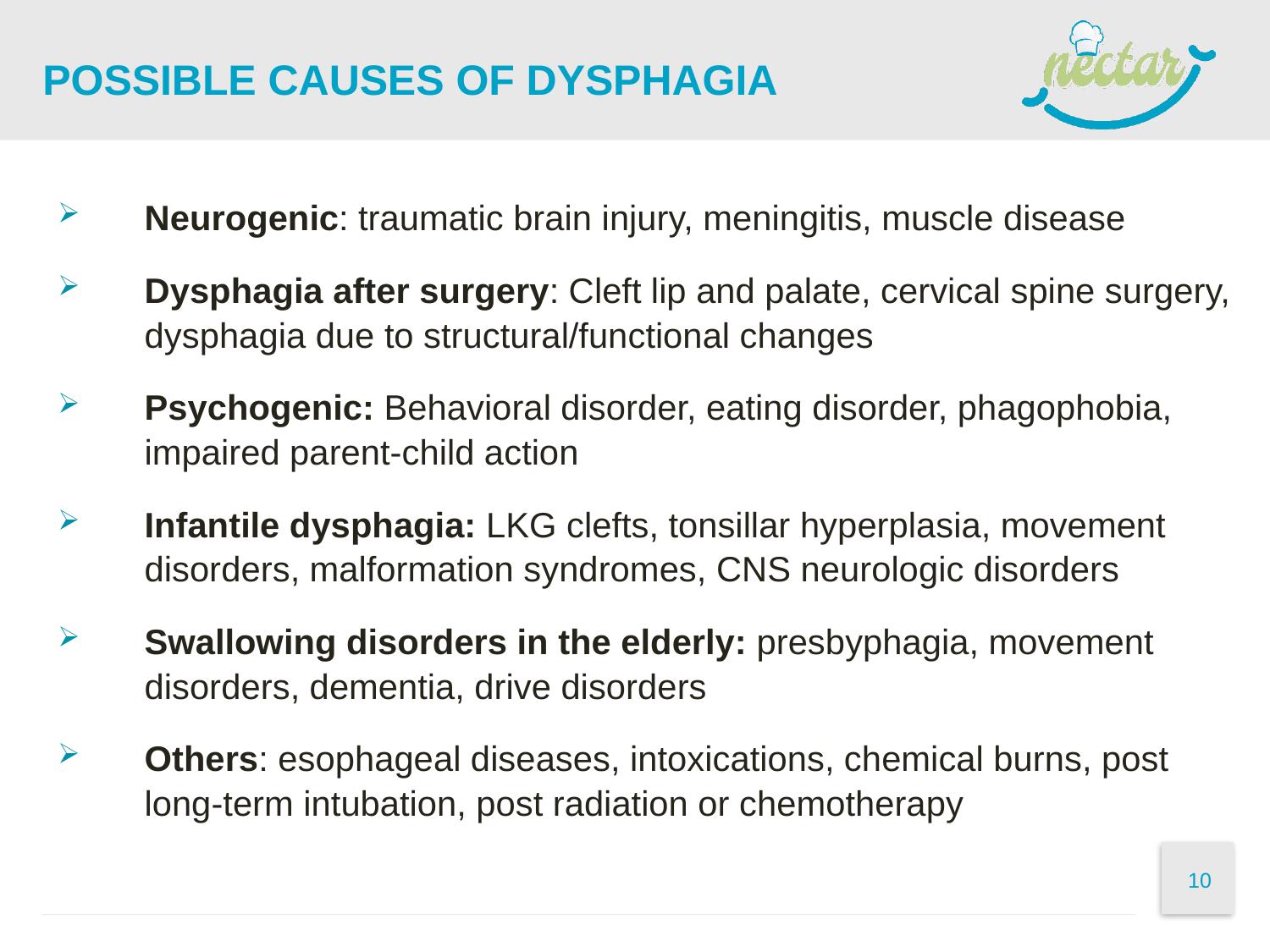

# Possible causes of dysphagia
Neurogenic: traumatic brain injury, meningitis, muscle disease
Dysphagia after surgery: Cleft lip and palate, cervical spine surgery, dysphagia due to structural/functional changes
Psychogenic: Behavioral disorder, eating disorder, phagophobia, impaired parent-child action
Infantile dysphagia: LKG clefts, tonsillar hyperplasia, movement disorders, malformation syndromes, CNS neurologic disorders
Swallowing disorders in the elderly: presbyphagia, movement disorders, dementia, drive disorders
Others: esophageal diseases, intoxications, chemical burns, post long-term intubation, post radiation or chemotherapy